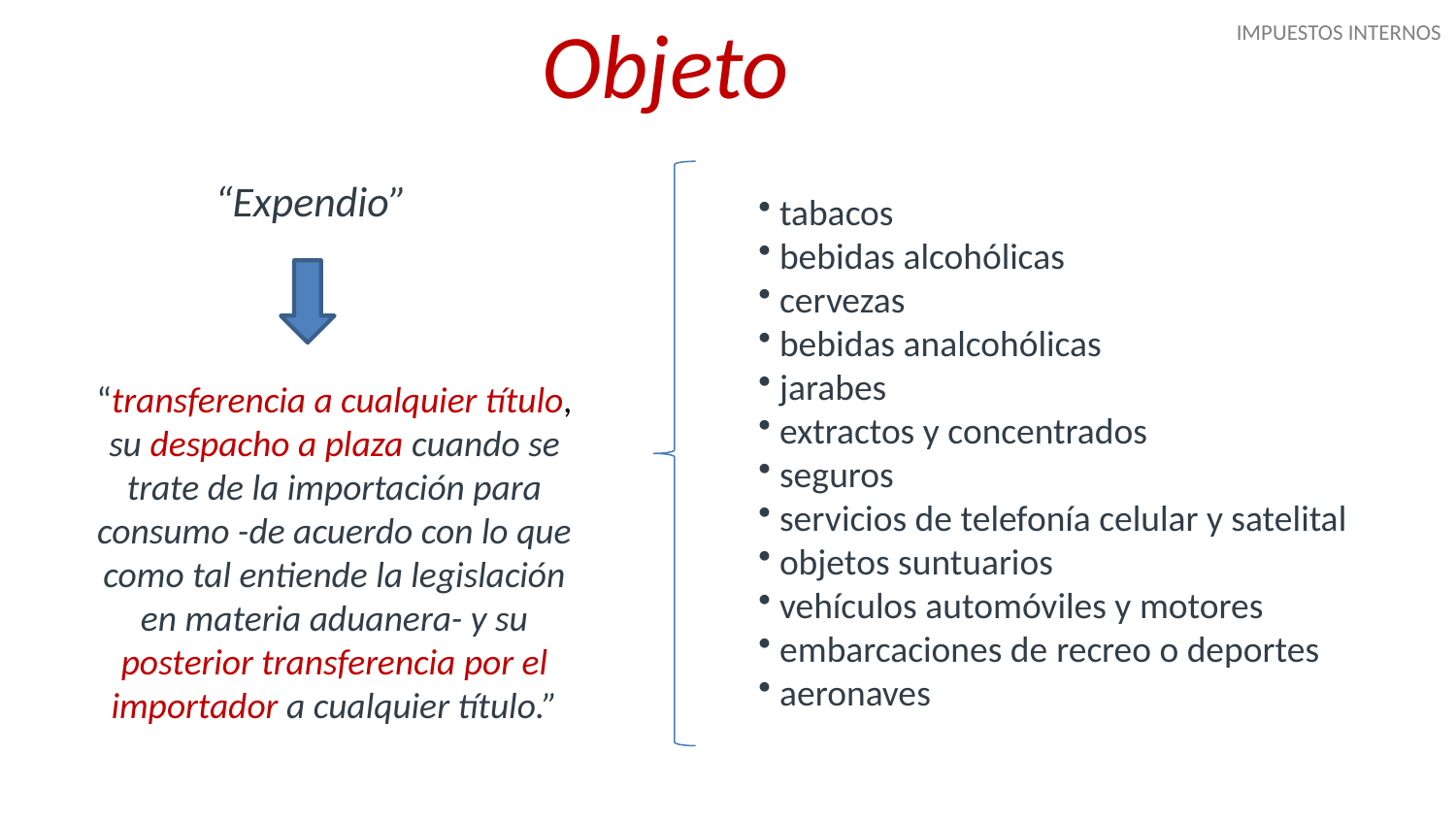

Objeto
IMPUESTOS INTERNOS
 tabacos
 bebidas alcohólicas
 cervezas
 bebidas analcohólicas
 jarabes
 extractos y concentrados
 seguros
 servicios de telefonía celular y satelital
 objetos suntuarios
 vehículos automóviles y motores
 embarcaciones de recreo o deportes
 aeronaves

“Expendio”

“transferencia a cualquier título, su despacho a plaza cuando se trate de la importación para consumo -de acuerdo con lo que como tal entiende la legislación en materia aduanera- y su posterior transferencia por el importador a cualquier título.”